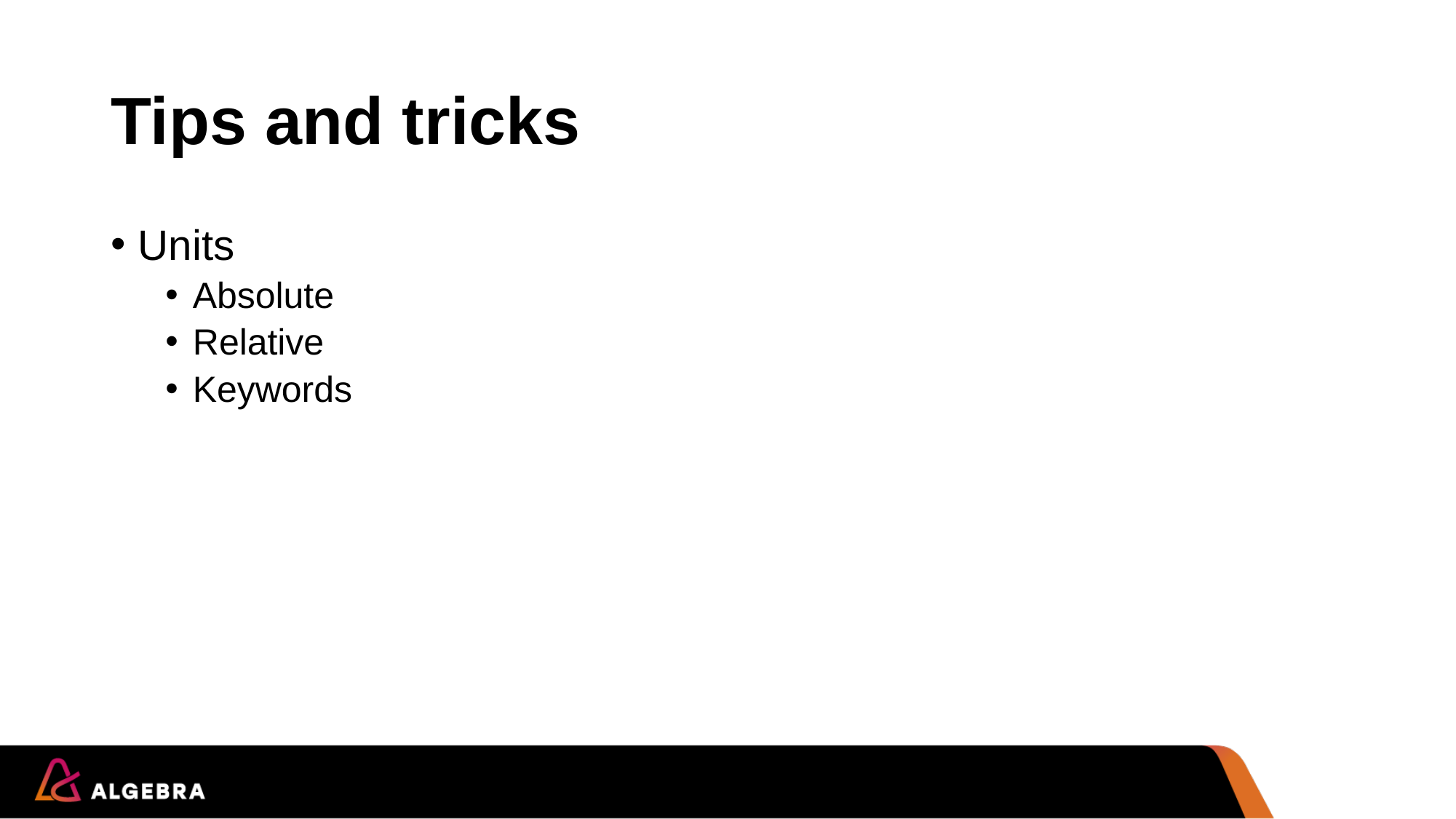

# Tips and tricks
Units
Absolute
Relative
Keywords